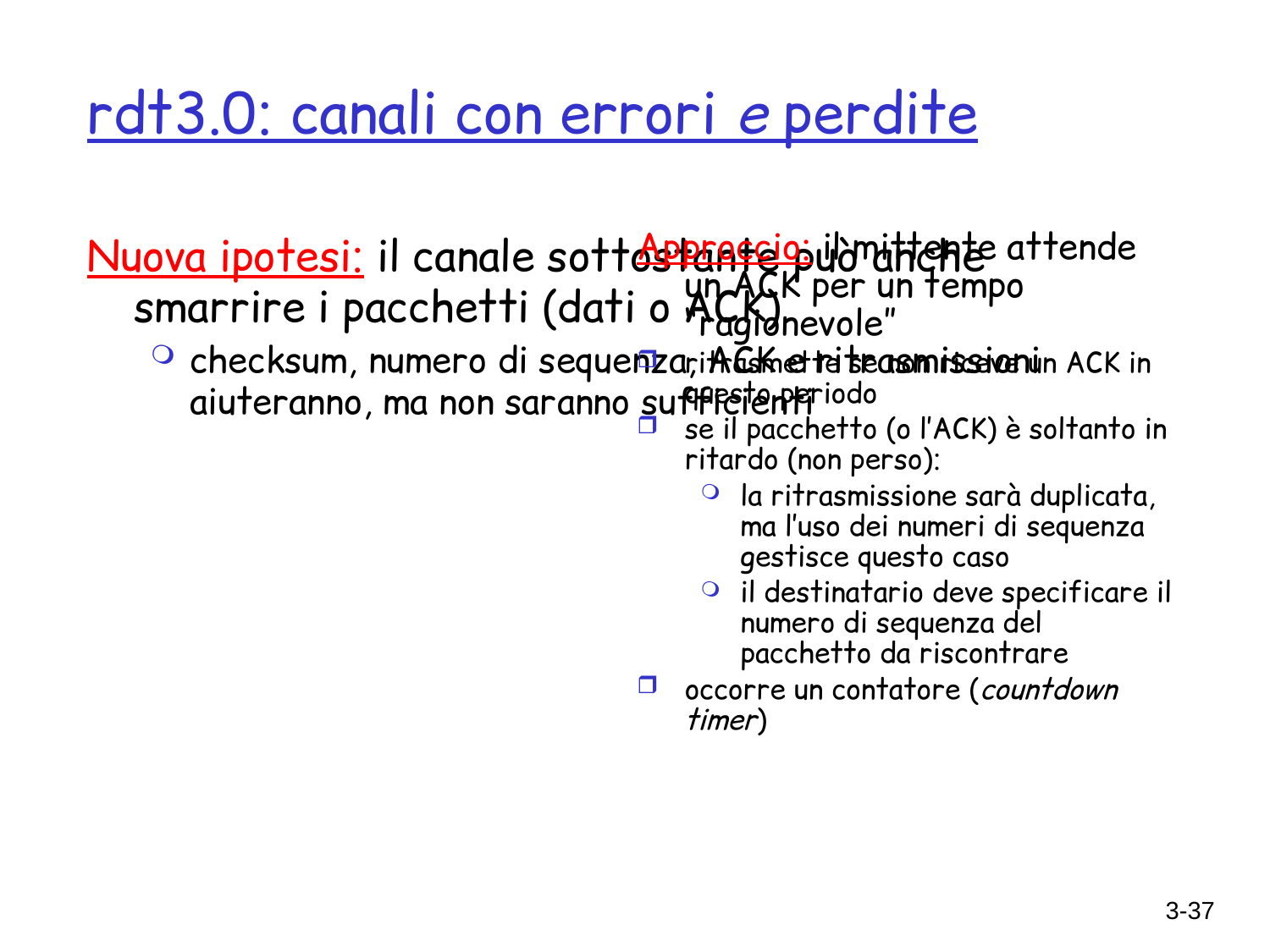

# rdt3.0: canali con errori e perdite
Nuova ipotesi: il canale sottostante può anche smarrire i pacchetti (dati o ACK)
checksum, numero di sequenza, ACK e ritrasmissioni aiuteranno, ma non saranno sufficienti
Approccio: il mittente attende un ACK per un tempo “ragionevole”
ritrasmette se non riceve un ACK in questo periodo
se il pacchetto (o l’ACK) è soltanto in ritardo (non perso):
la ritrasmissione sarà duplicata, ma l’uso dei numeri di sequenza gestisce questo caso
il destinatario deve specificare il numero di sequenza del pacchetto da riscontrare
occorre un contatore (countdown timer)
3-37